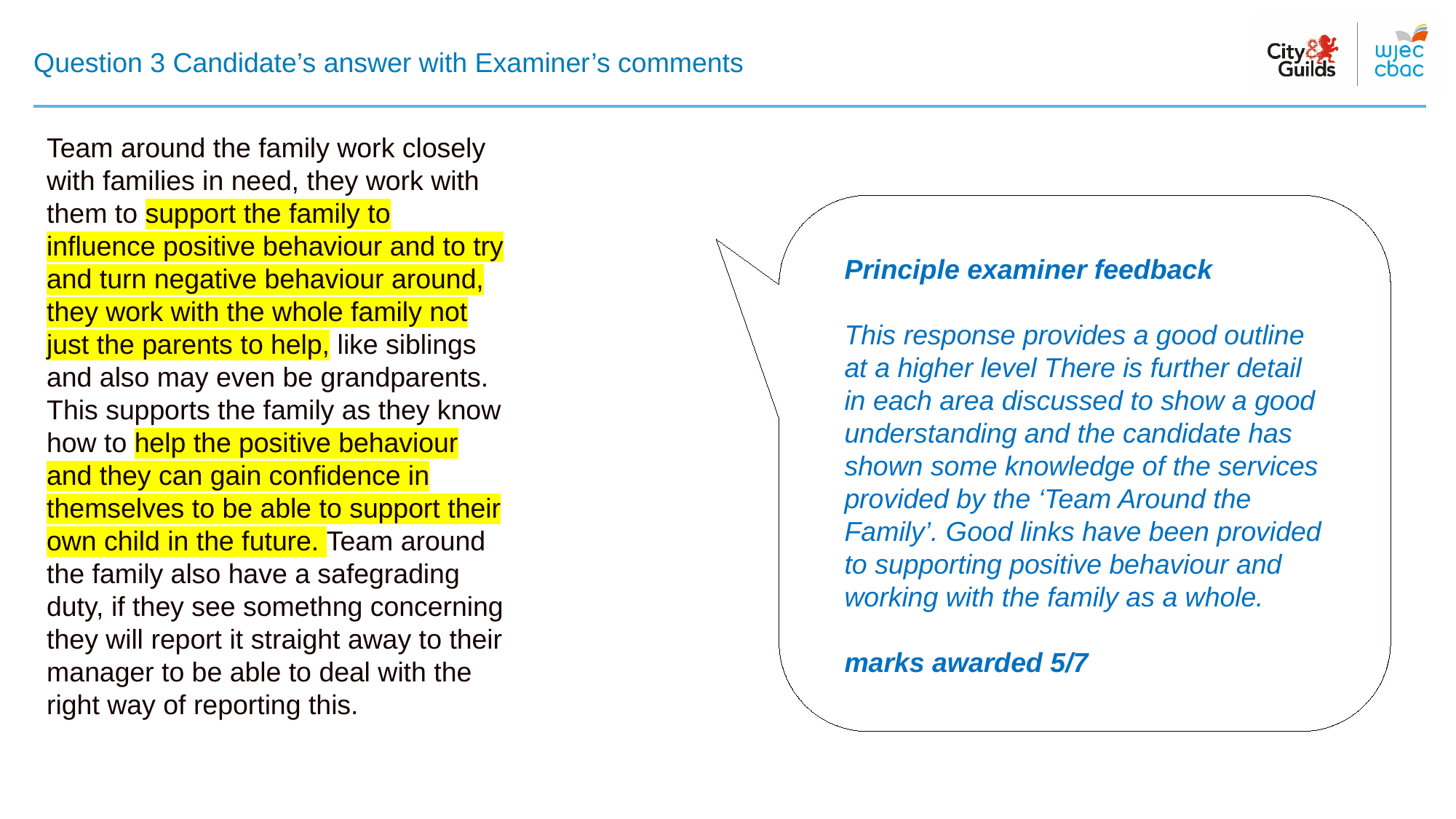

# Question 3 Candidate’s answer with Examiner’s comments
Team around the family work closely with families in need, they work with them to support the family to influence positive behaviour and to try and turn negative behaviour around, they work with the whole family not just the parents to help, like siblings and also may even be grandparents. This supports the family as they know how to help the positive behaviour and they can gain confidence in themselves to be able to support their own child in the future. Team around the family also have a safegrading duty, if they see somethng concerning they will report it straight away to their manager to be able to deal with the right way of reporting this.

Principle examiner feedback​
​
This response provides a good outline at a higher level There is further detail in each area discussed to show a good understanding and the candidate has shown some knowledge of the services provided by the ‘Team Around the Family’. Good links have been provided to supporting positive behaviour and working with the family as a whole.

marks awarded 5/7